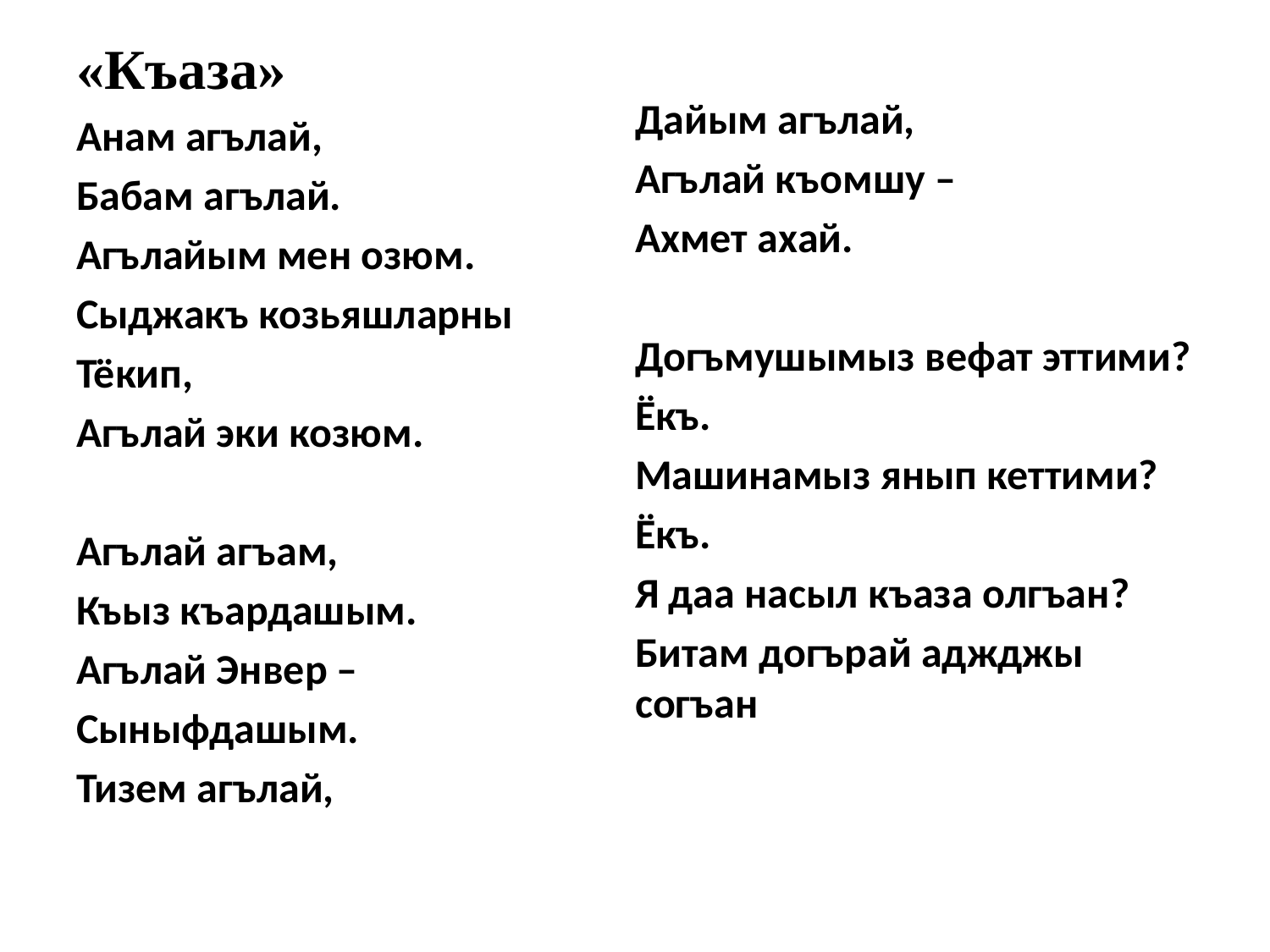

«Къаза»
Анам агълай,
Бабам агълай.
Агълайым мен озюм.
Сыджакъ козьяшларны
Тёкип,
Агълай эки козюм.

Агълай агъам,
Къыз къардашым.
Агълай Энвер –
Сыныфдашым.
Тизем агълай,

Дайым агълай,
Агълай къомшу –
Ахмет ахай.

Догъмушымыз вефат эттими?
Ёкъ.
Машинамыз янып кеттими?
Ёкъ.
Я даа насыл къаза олгъан?
Битам догърай аджджы согъан
#